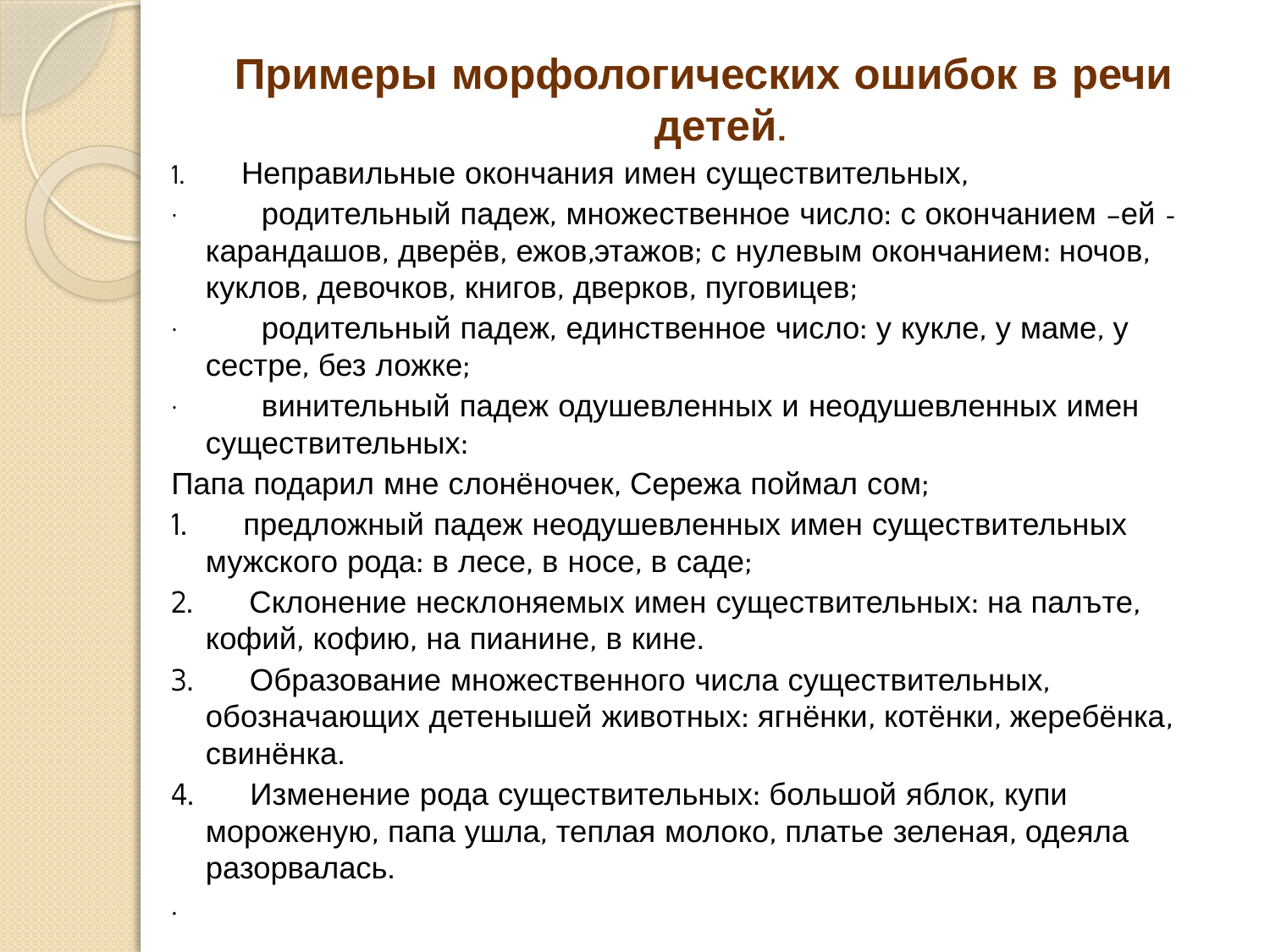

Примеры морфологических ошибок в речи детей.
1.      Неправильные окончания имен существительных,
·         родительный падеж, множественное число: с окончанием –ей - карандашов, дверёв, ежов,этажов; с нулевым окончанием: ночов, куклов, девочков, книгов, дверков, пуговицев;
·         родительный падеж, единственное число: у кукле, у маме, у сестре, без ложке;
·         винительный падеж одушевленных и неодушевленных имен существительных:
Папа подарил мне слонёночек, Сережа поймал сом;
1.      предложный падеж неодушевленных имен существительных мужского рода: в лесе, в носе, в саде;
2.      Склонение несклоняемых имен существительных: на палъте, кофий, кофию, на пианине, в кине.
3.      Образование множественного числа существительных, обозначающих детенышей животных: ягнёнки, котёнки, жеребёнка, свинёнка.
4.      Изменение рода существительных: большой яблок, купи мороженую, папа ушла, теплая молоко, платье зеленая, одеяла разорвалась.
.

# .